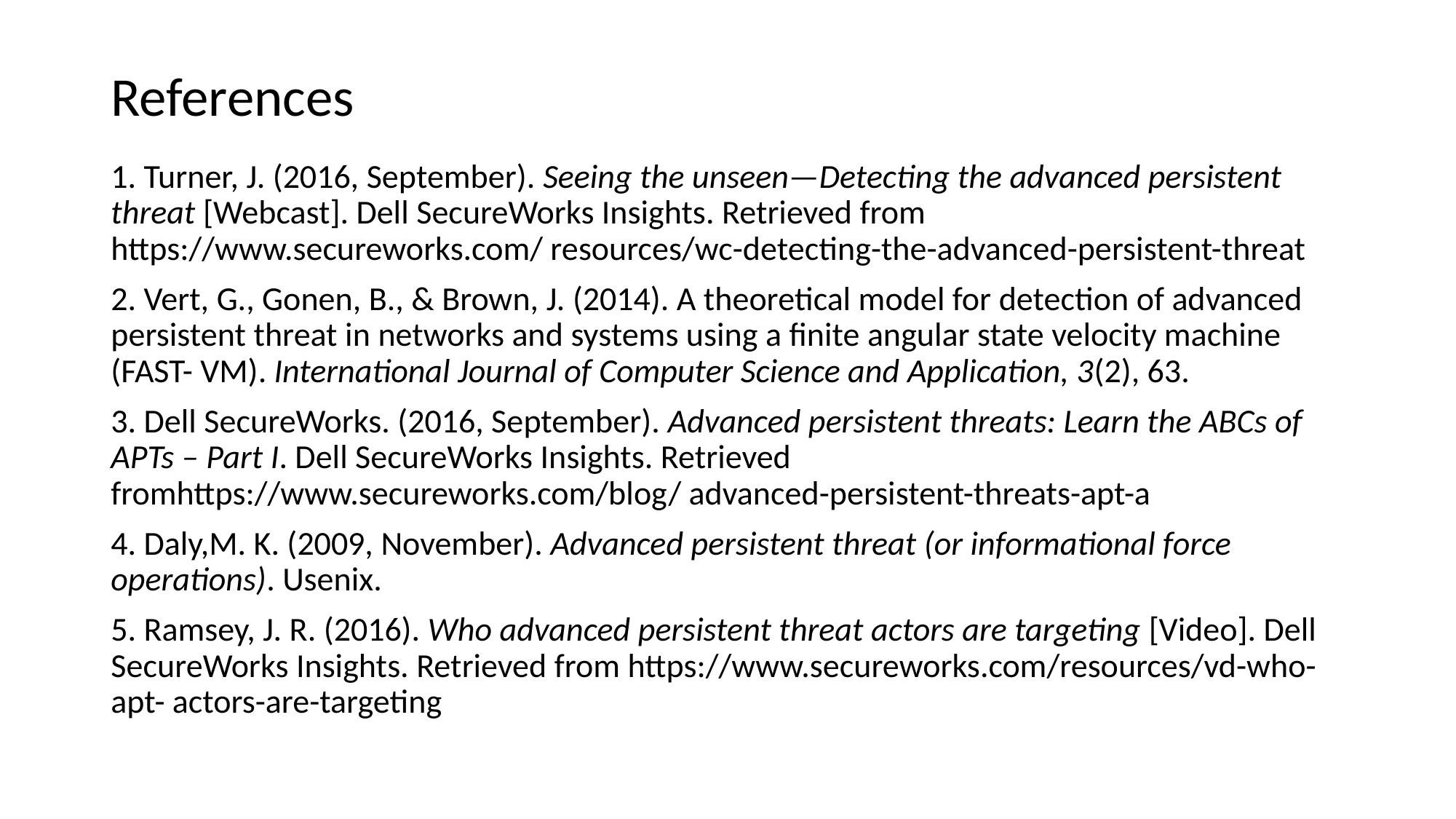

# References
1. Turner, J. (2016, September). Seeing the unseen—Detecting the advanced persistent threat [Webcast]. Dell SecureWorks Insights. Retrieved from https://www.secureworks.com/ resources/wc-detecting-the-advanced-persistent-threat
2. Vert, G., Gonen, B., & Brown, J. (2014). A theoretical model for detection of advanced persistent threat in networks and systems using a finite angular state velocity machine (FAST- VM). International Journal of Computer Science and Application, 3(2), 63.
3. Dell SecureWorks. (2016, September). Advanced persistent threats: Learn the ABCs of APTs – Part I. Dell SecureWorks Insights. Retrieved fromhttps://www.secureworks.com/blog/ advanced-persistent-threats-apt-a
4. Daly,M. K. (2009, November). Advanced persistent threat (or informational force operations). Usenix.
5. Ramsey, J. R. (2016). Who advanced persistent threat actors are targeting [Video]. Dell SecureWorks Insights. Retrieved from https://www.secureworks.com/resources/vd-who-apt- actors-are-targeting